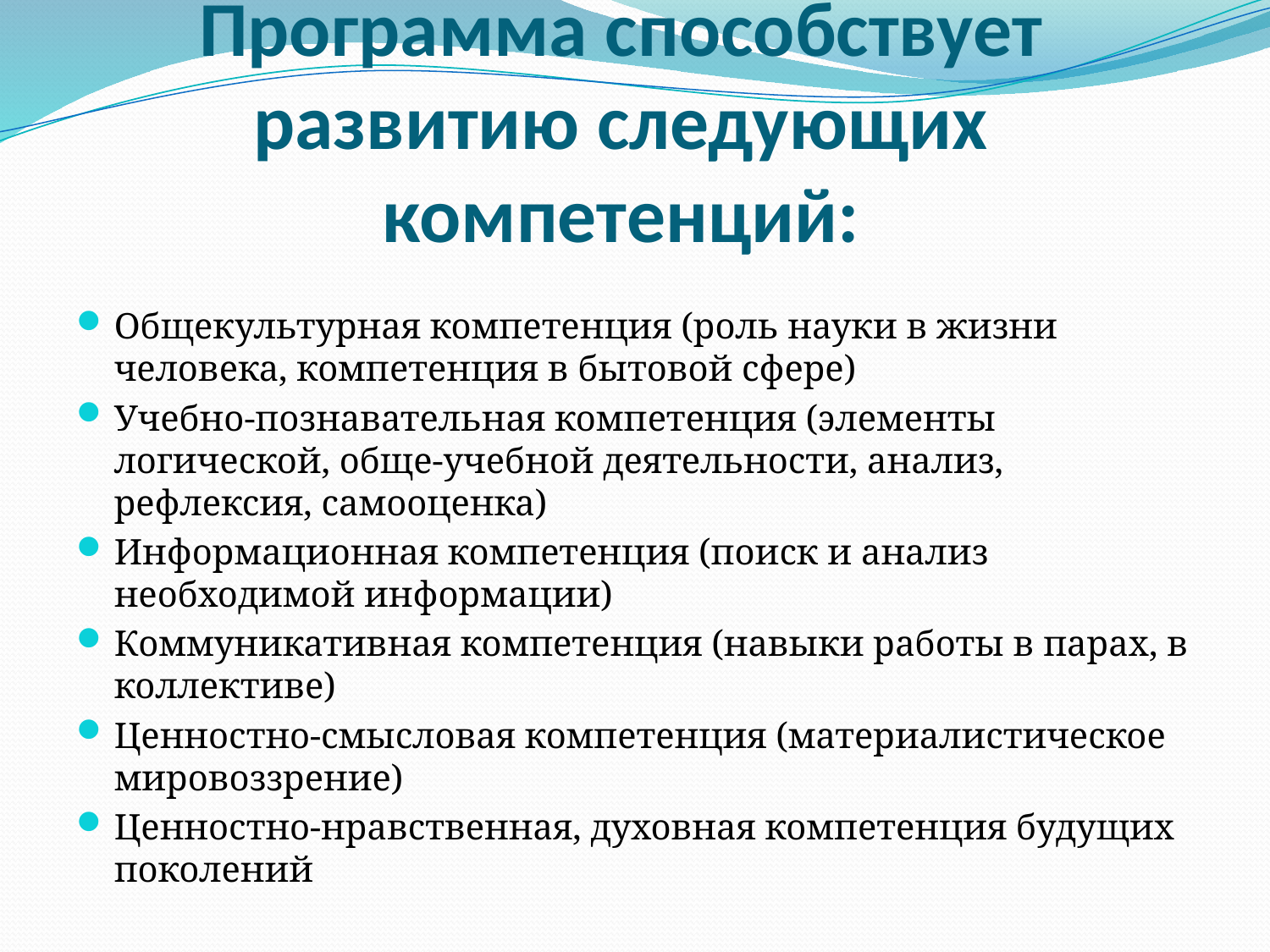

# Программа способствует развитию следующих компетенций:
Общекультурная компетенция (роль науки в жизни человека, компетенция в бытовой сфере)
Учебно-познавательная компетенция (элементы логической, обще-учебной деятельности, анализ, рефлексия, самооценка)
Информационная компетенция (поиск и анализ необходимой информации)
Коммуникативная компетенция (навыки работы в парах, в коллективе)
Ценностно-смысловая компетенция (материалистическое мировоззрение)
Ценностно-нравственная, духовная компетенция будущих поколений